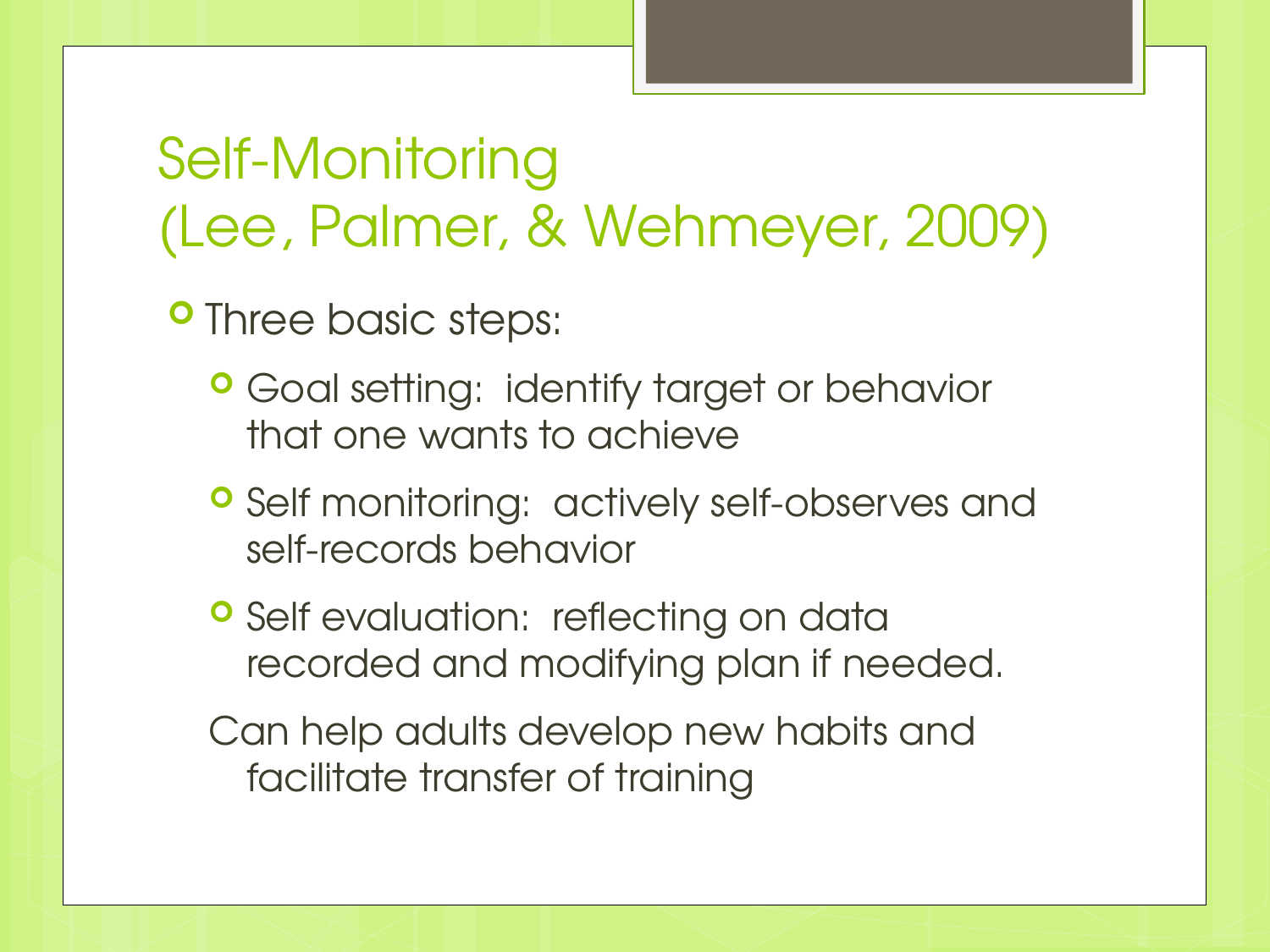

# Self-Monitoring (Lee, Palmer, & Wehmeyer, 2009)
Three basic steps:
Goal setting:  identify target or behavior that one wants to achieve
Self monitoring:  actively self-observes and self-records behavior
Self evaluation:  reflecting on data recorded and modifying plan if needed.
Can help adults develop new habits and facilitate transfer of training